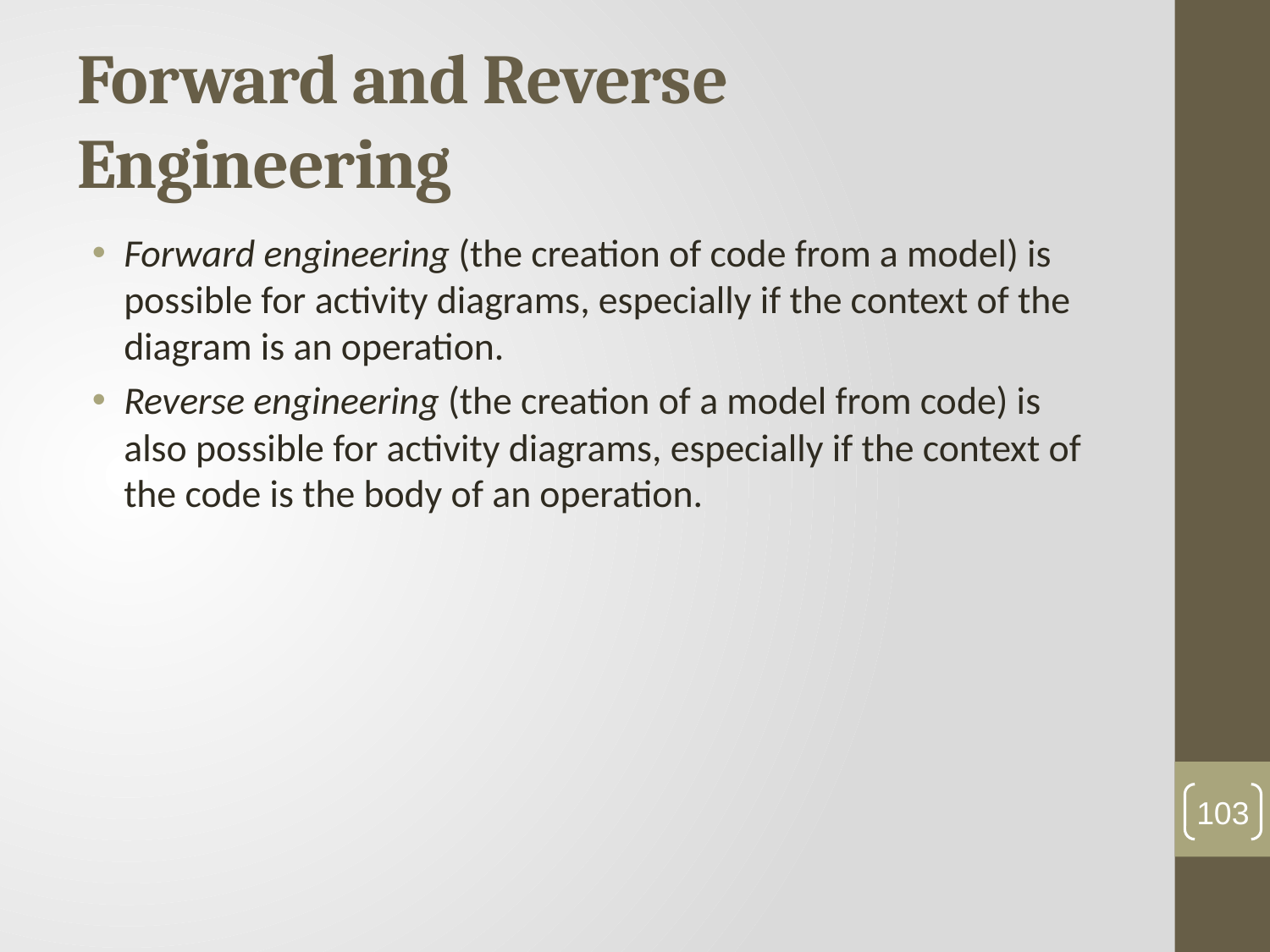

# Forward and Reverse Engineering
Forward engineering (the creation of code from a model) is possible for activity diagrams, especially if the context of the diagram is an operation.
Reverse engineering (the creation of a model from code) is also possible for activity diagrams, especially if the context of the code is the body of an operation.
103